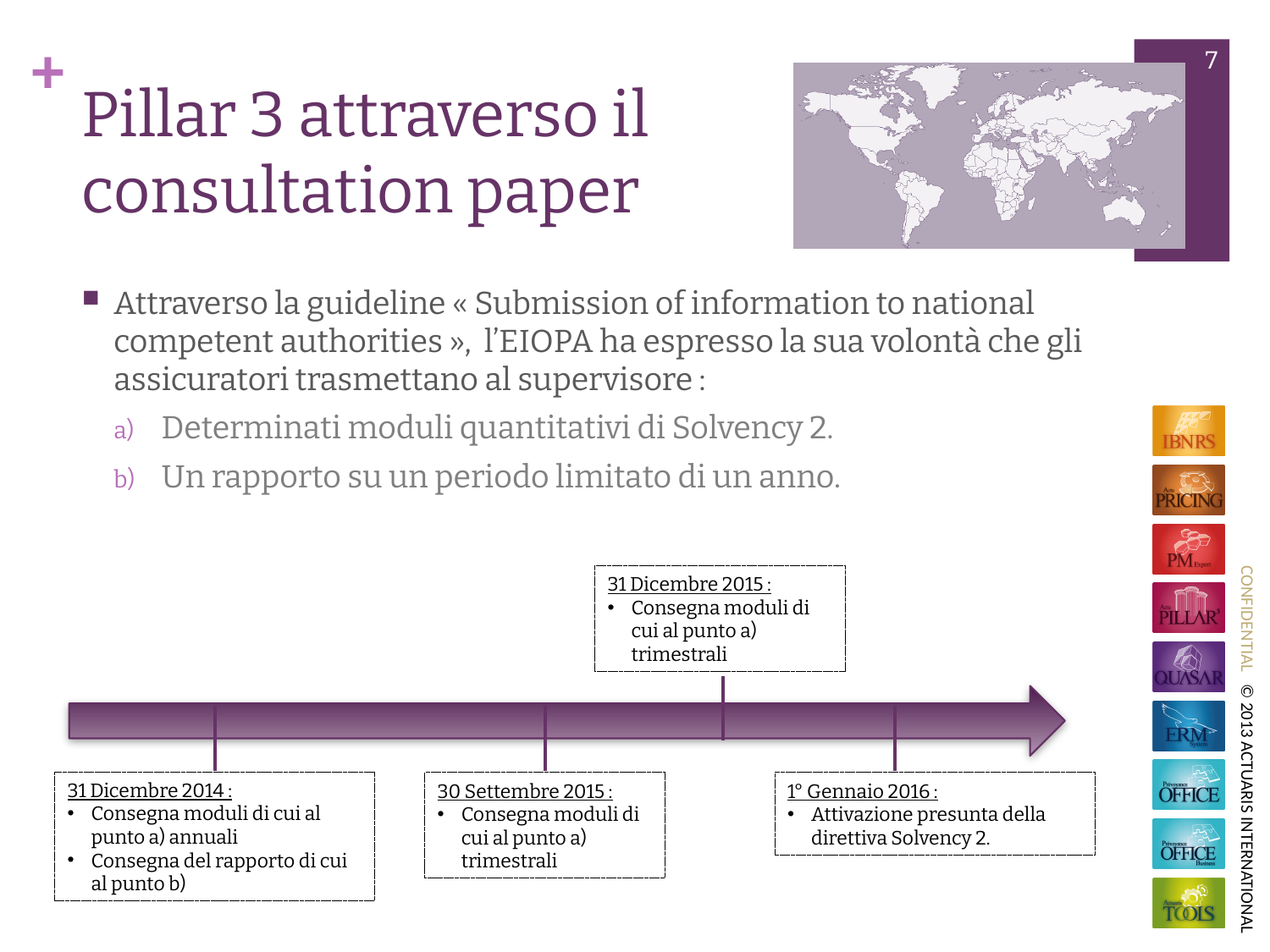

7
# Pillar 3 attraverso il consultation paper
Attraverso la guideline « Submission of information to national competent authorities »,  l’EIOPA ha espresso la sua volontà che gli assicuratori trasmettano al supervisore :
Determinati moduli quantitativi di Solvency 2.
Un rapporto su un periodo limitato di un anno.

31 Dicembre 2015 :
Consegna moduli di cui al punto a) trimestrali

31 Dicembre 2014 :
Consegna moduli di cui al punto a) annuali
Consegna del rapporto di cui al punto b)
30 Settembre 2015 :
Consegna moduli di cui al punto a) trimestrali
1° Gennaio 2016 :
Attivazione presunta della direttiva Solvency 2.